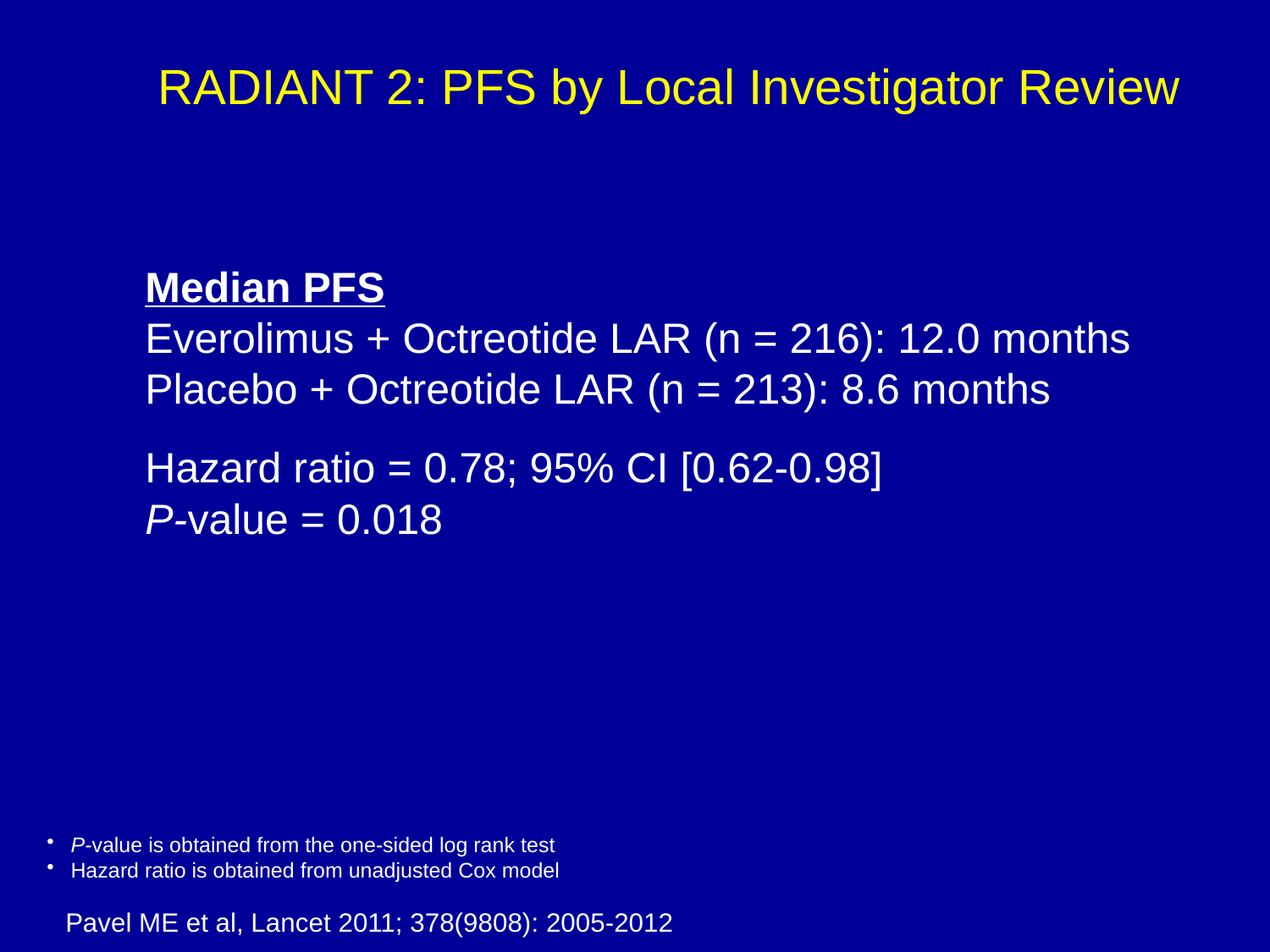

RADIANT 2: PFS by Local Investigator Review
Median PFS
Everolimus + Octreotide LAR (n = 216): 12.0 months
Placebo + Octreotide LAR (n = 213): 8.6 months
Hazard ratio = 0.78; 95% CI [0.62-0.98]
P-value = 0.018
P-value is obtained from the one-sided log rank test
Hazard ratio is obtained from unadjusted Cox model
Pavel ME et al, Lancet 2011; 378(9808): 2005-2012